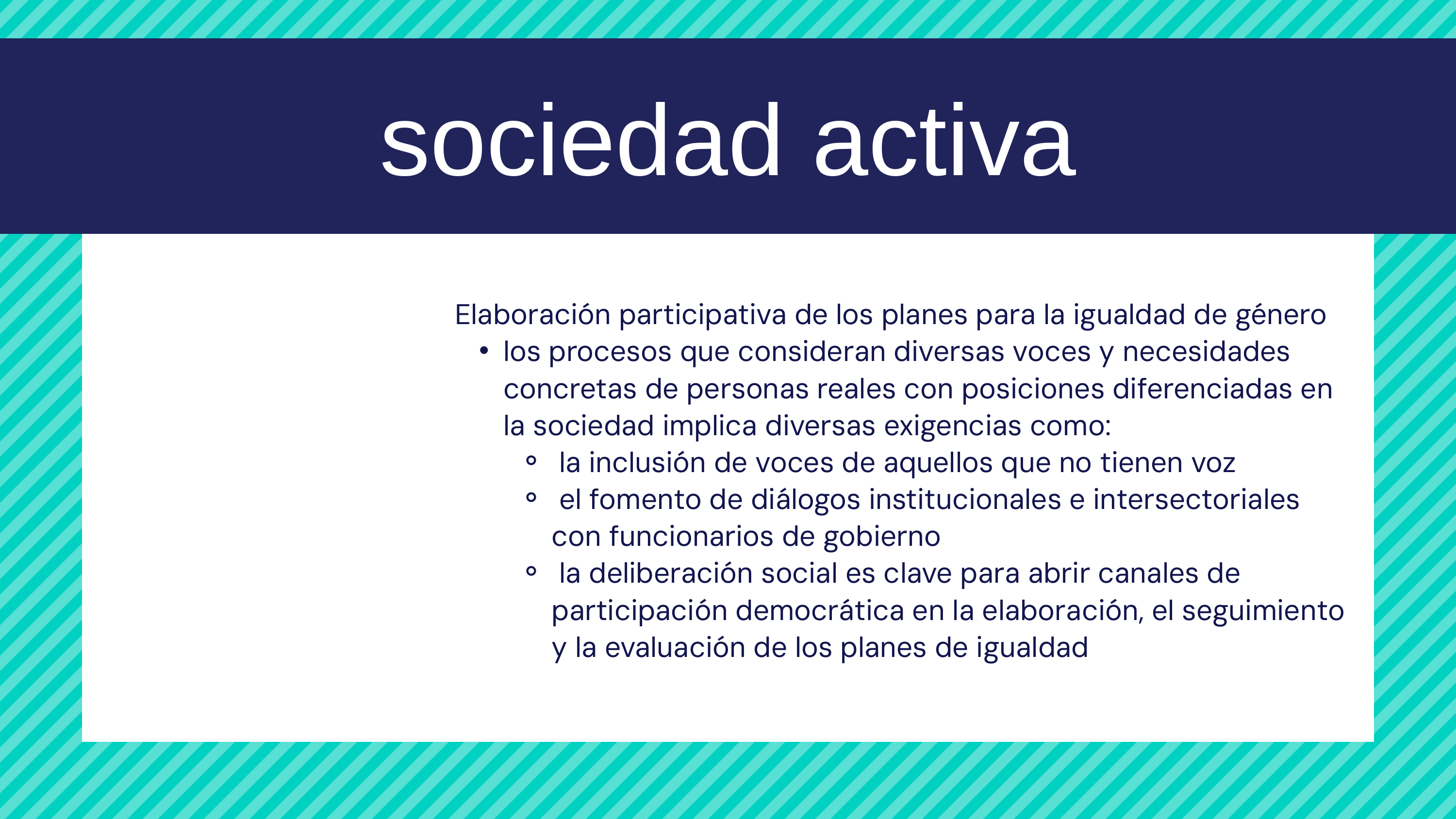

sociedad activa

Elaboración participativa de los planes para la igualdad de género
los procesos que consideran diversas voces y necesidades concretas de personas reales con posiciones diferenciadas en la sociedad implica diversas exigencias como:
 la inclusión de voces de aquellos que no tienen voz
 el fomento de diálogos institucionales e intersectoriales con funcionarios de gobierno
 la deliberación social es clave para abrir canales de participación democrática en la elaboración, el seguimiento y la evaluación de los planes de igualdad